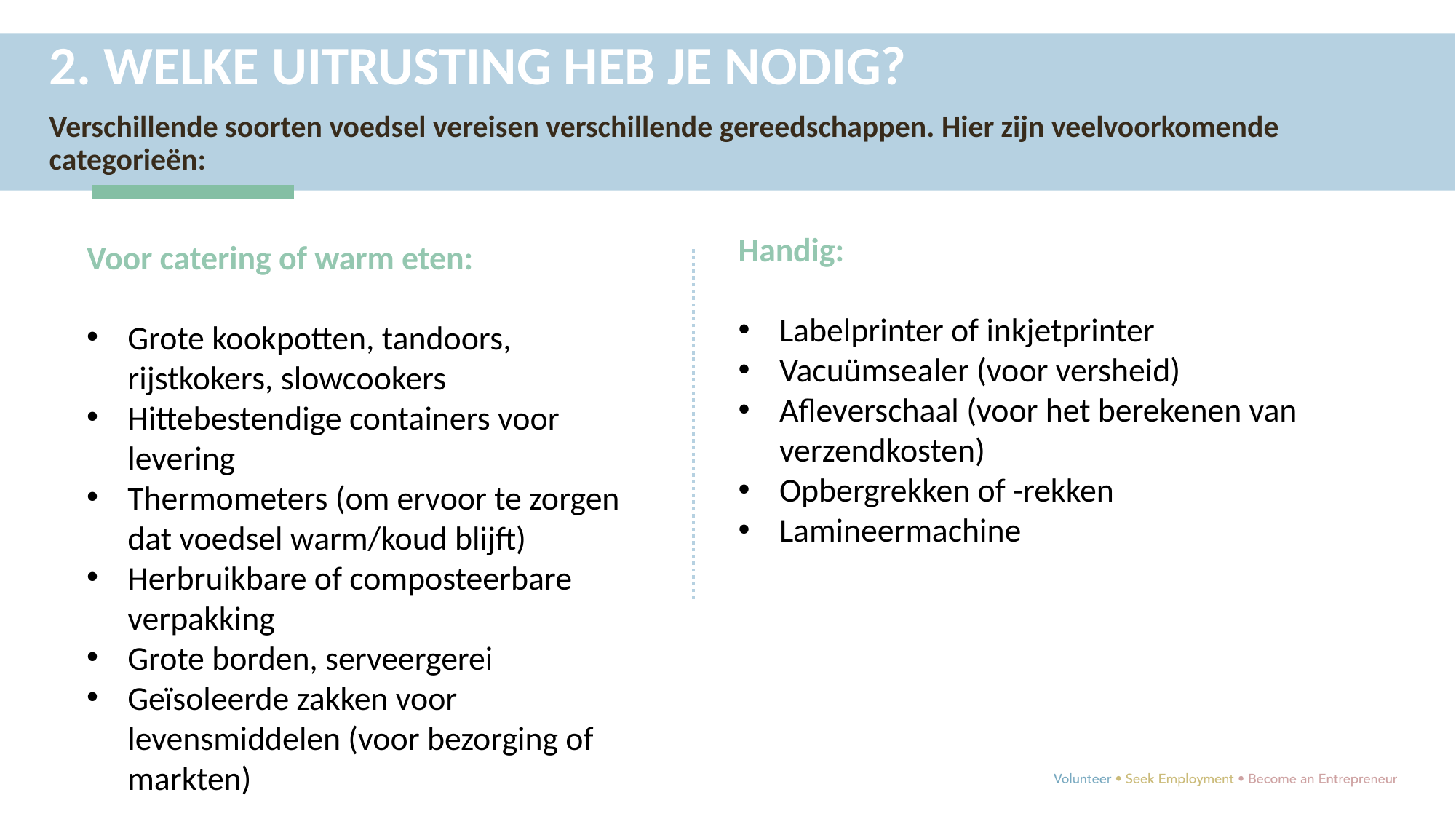

2. WELKE UITRUSTING HEB JE NODIG?
Verschillende soorten voedsel vereisen verschillende gereedschappen. Hier zijn veelvoorkomende categorieën:
Handig:

Labelprinter of inkjetprinter
Vacuümsealer (voor versheid)
Afleverschaal (voor het berekenen van verzendkosten)
Opbergrekken of -rekken
Lamineermachine

Voor catering of warm eten:

Grote kookpotten, tandoors, rijstkokers, slowcookers
Hittebestendige containers voor levering
Thermometers (om ervoor te zorgen dat voedsel warm/koud blijft)
Herbruikbare of composteerbare verpakking
Grote borden, serveergerei
Geïsoleerde zakken voor levensmiddelen (voor bezorging of markten)